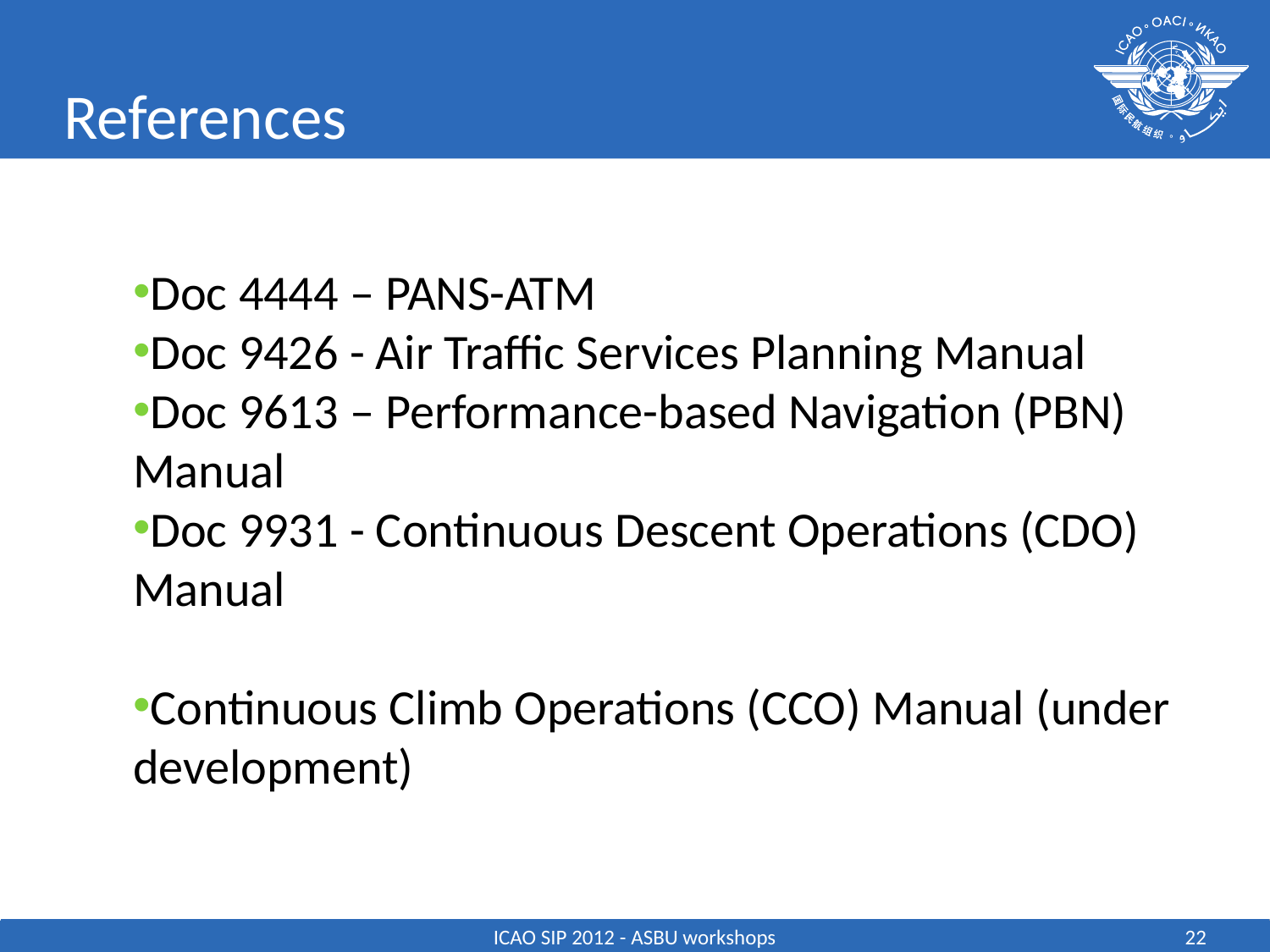

# References
Doc 4444 – PANS-ATM
Doc 9426 - Air Traffic Services Planning Manual
Doc 9613 – Performance-based Navigation (PBN) Manual
Doc 9931 - Continuous Descent Operations (CDO) Manual

Continuous Climb Operations (CCO) Manual (under development)

ICAO SIP 2012 - ASBU workshops
22